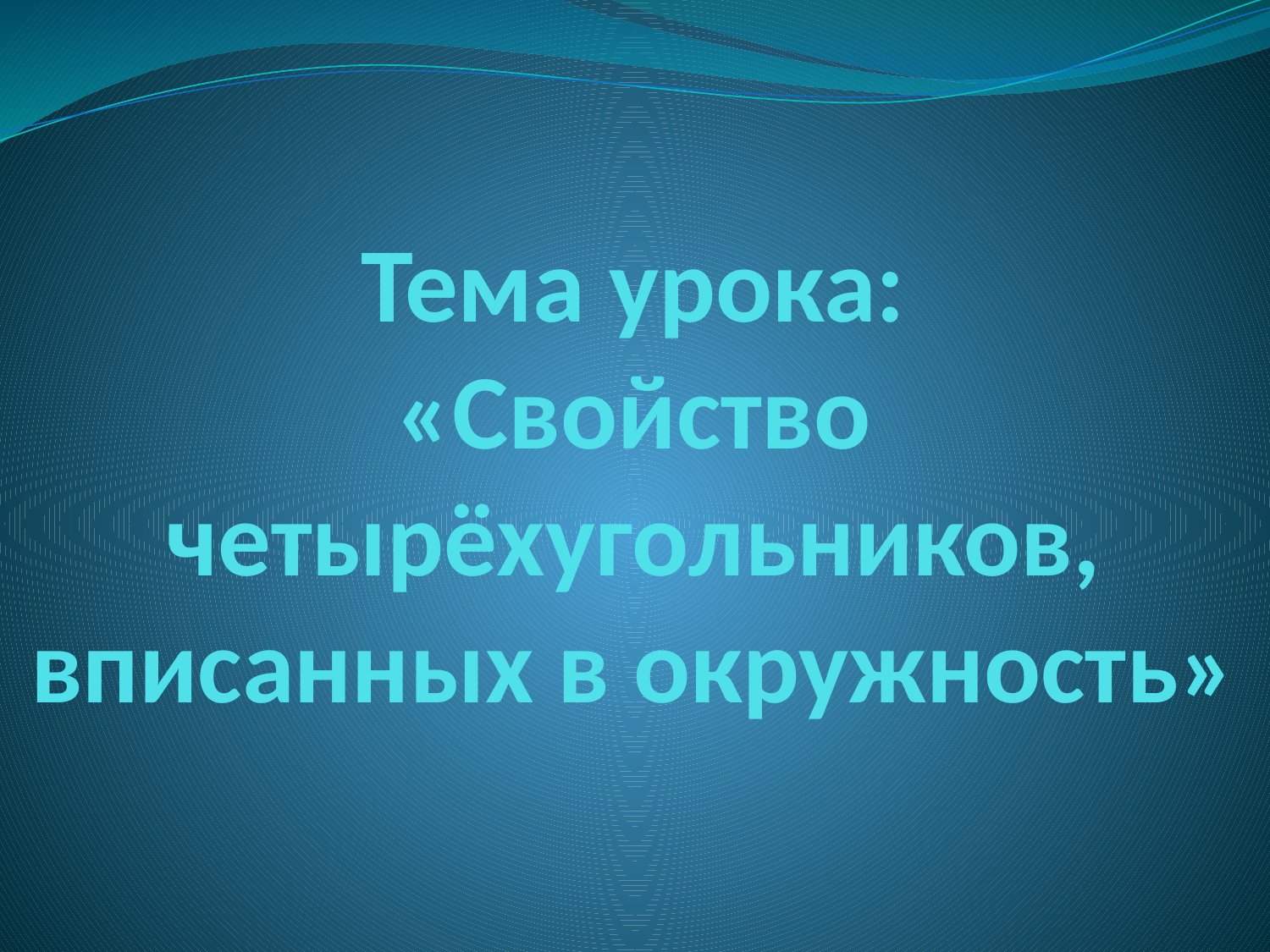

# Тема урока: «Свойство четырёхугольников, вписанных в окружность»